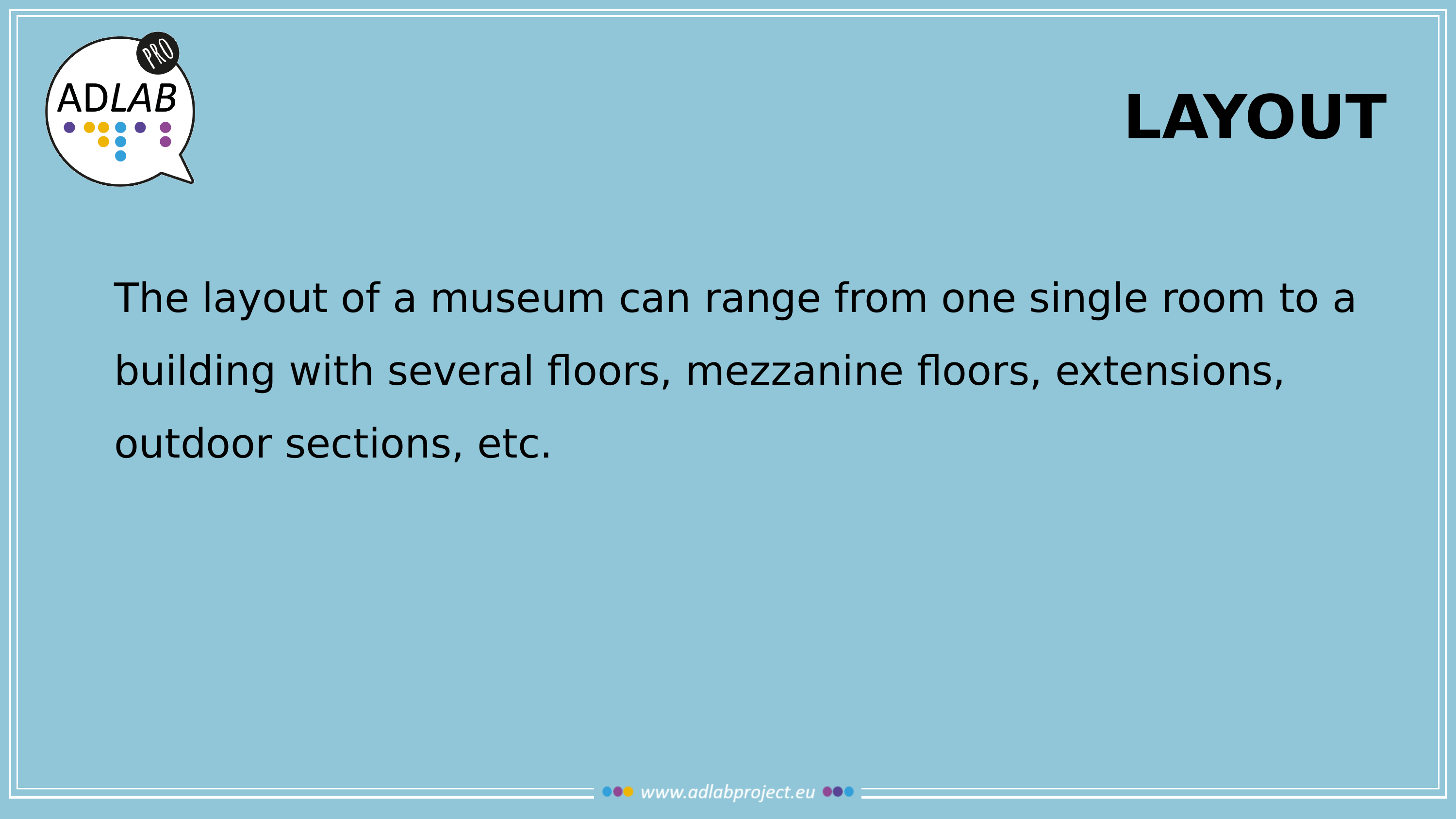

# LAyout
	The layout of a museum can range from one single room to a building with several floors, mezzanine floors, extensions, outdoor sections, etc.